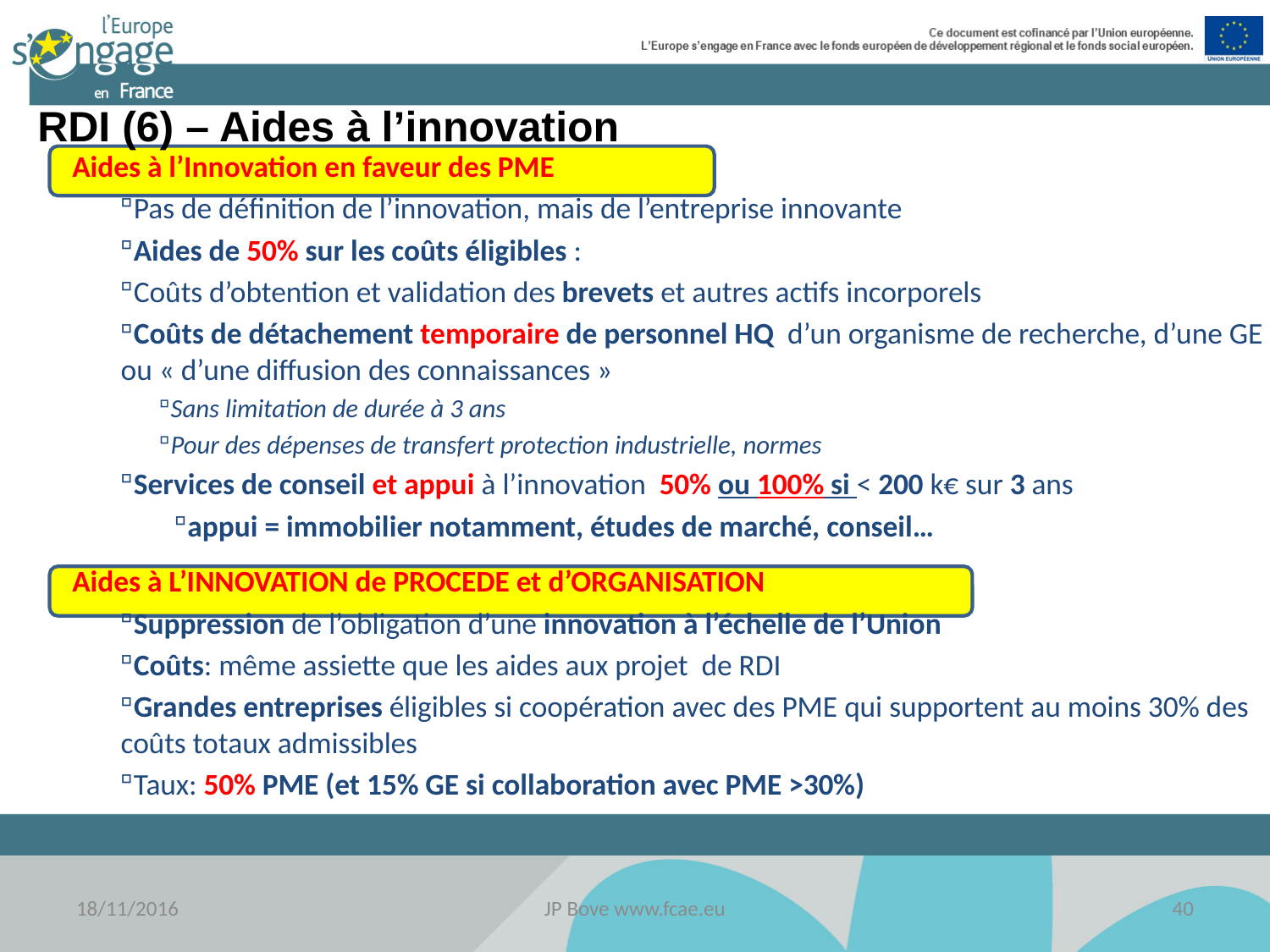

RDI (6) – Aides à l’innovation

Aides à l’Innovation en faveur des PME
 Pas de définition de l’innovation, mais de l’entreprise innovante
 Aides de 50% sur les coûts éligibles :
 Coûts d’obtention et validation des brevets et autres actifs incorporels
 Coûts de détachement temporaire de personnel HQ  d’un organisme de recherche, d’une GE ou « d’une diffusion des connaissances »
 Sans limitation de durée à 3 ans
 Pour des dépenses de transfert protection industrielle, normes
 Services de conseil et appui à l’innovation  50% ou 100% si < 200 k€ sur 3 ans
 appui = immobilier notamment, études de marché, conseil…

Aides à L’INNOVATION de PROCEDE et d’ORGANISATION
 Suppression de l’obligation d’une innovation à l’échelle de l’Union
 Coûts: même assiette que les aides aux projet  de RDI
 Grandes entreprises éligibles si coopération avec des PME qui supportent au moins 30% des coûts totaux admissibles
 Taux: 50% PME (et 15% GE si collaboration avec PME >30%)

18/11/2016
JP Bove www.fcae.eu
40